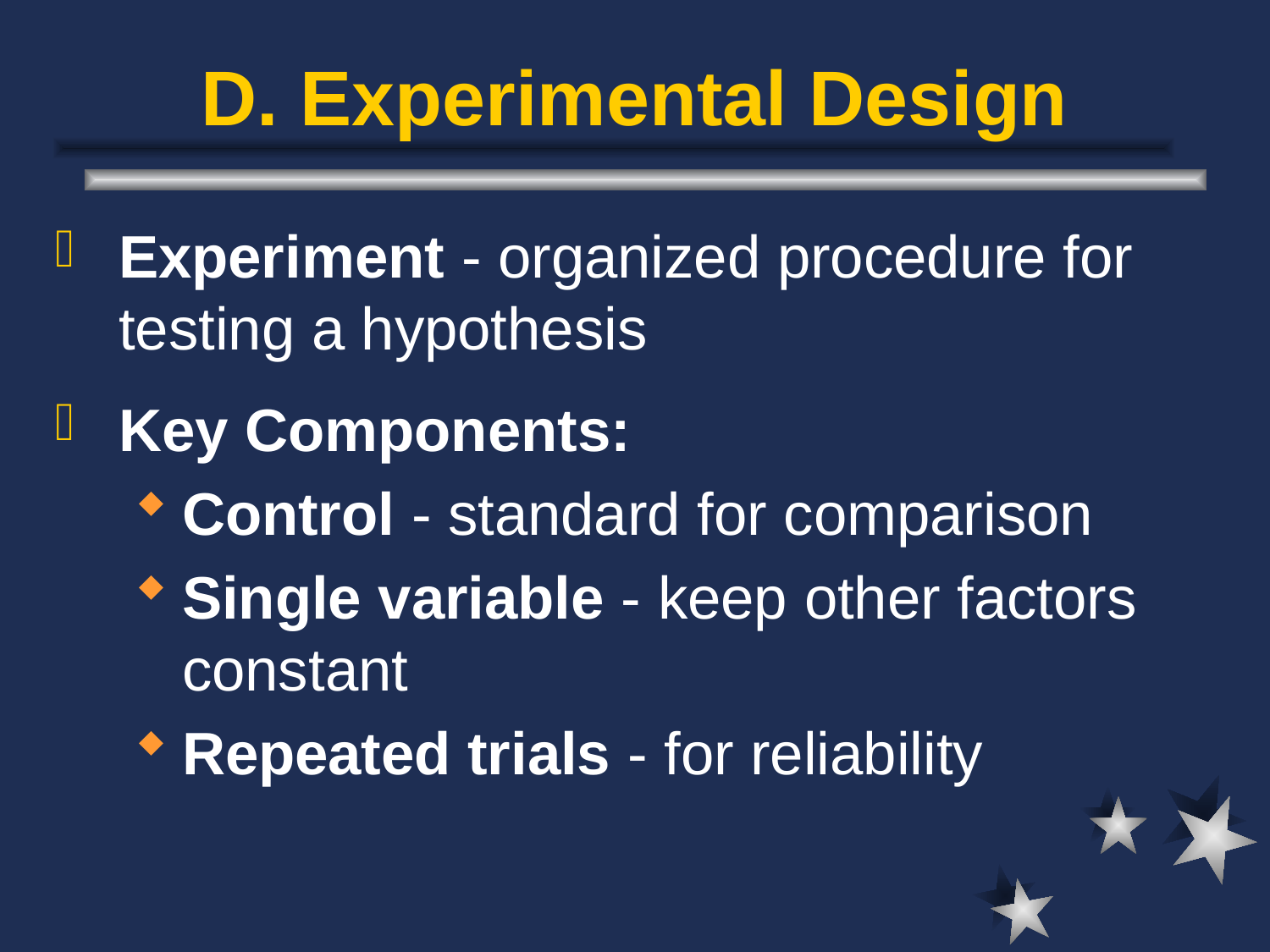

# D. Experimental Design
Experiment - organized procedure for testing a hypothesis
Key Components:
Control - standard for comparison
Single variable - keep other factors constant
Repeated trials - for reliability